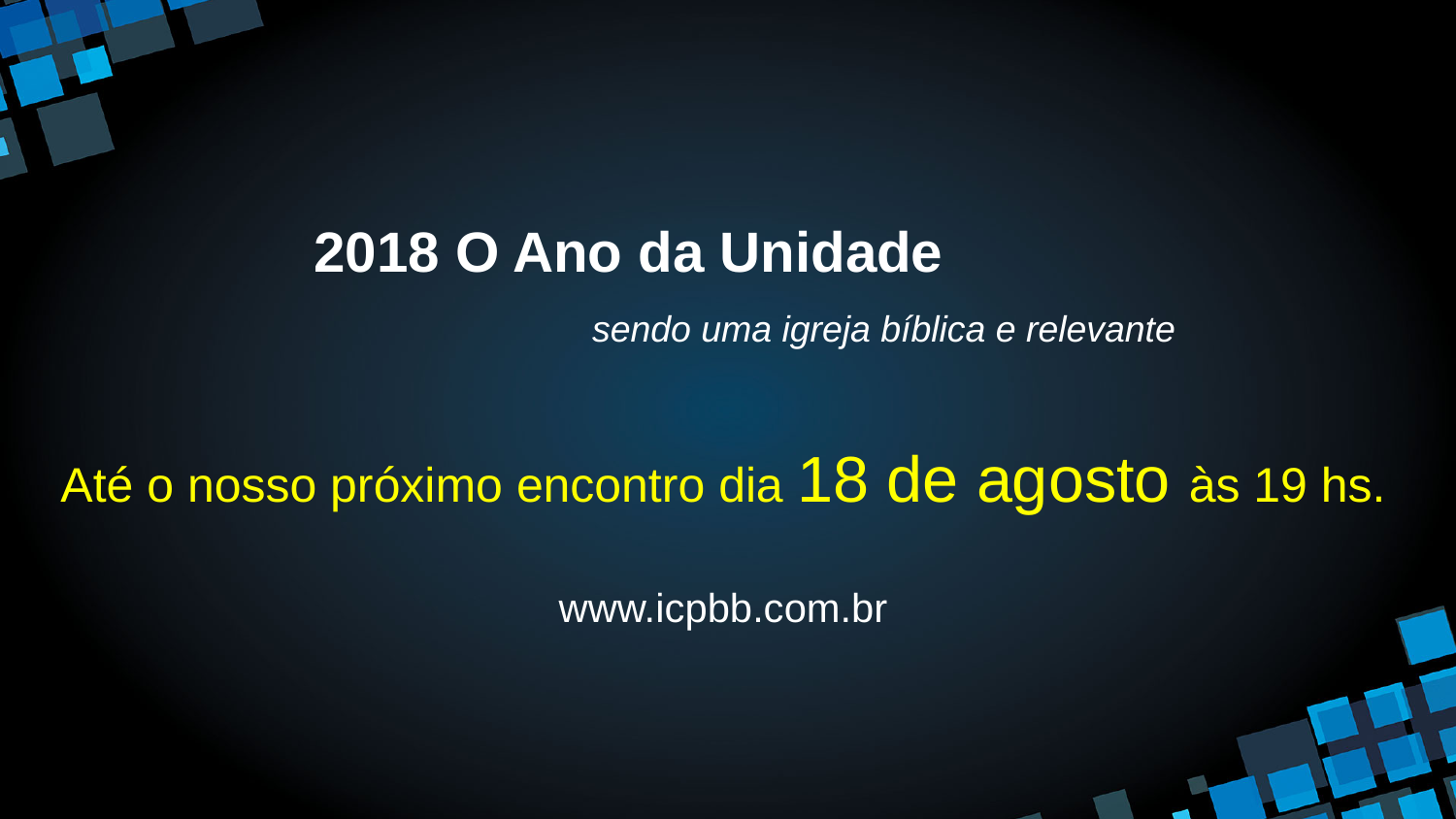

2018 O Ano da Unidade
                     sendo uma igreja bíblica e relevante

Até o nosso próximo encontro dia 18 de agosto às 19 hs.

www.icpbb.com.br